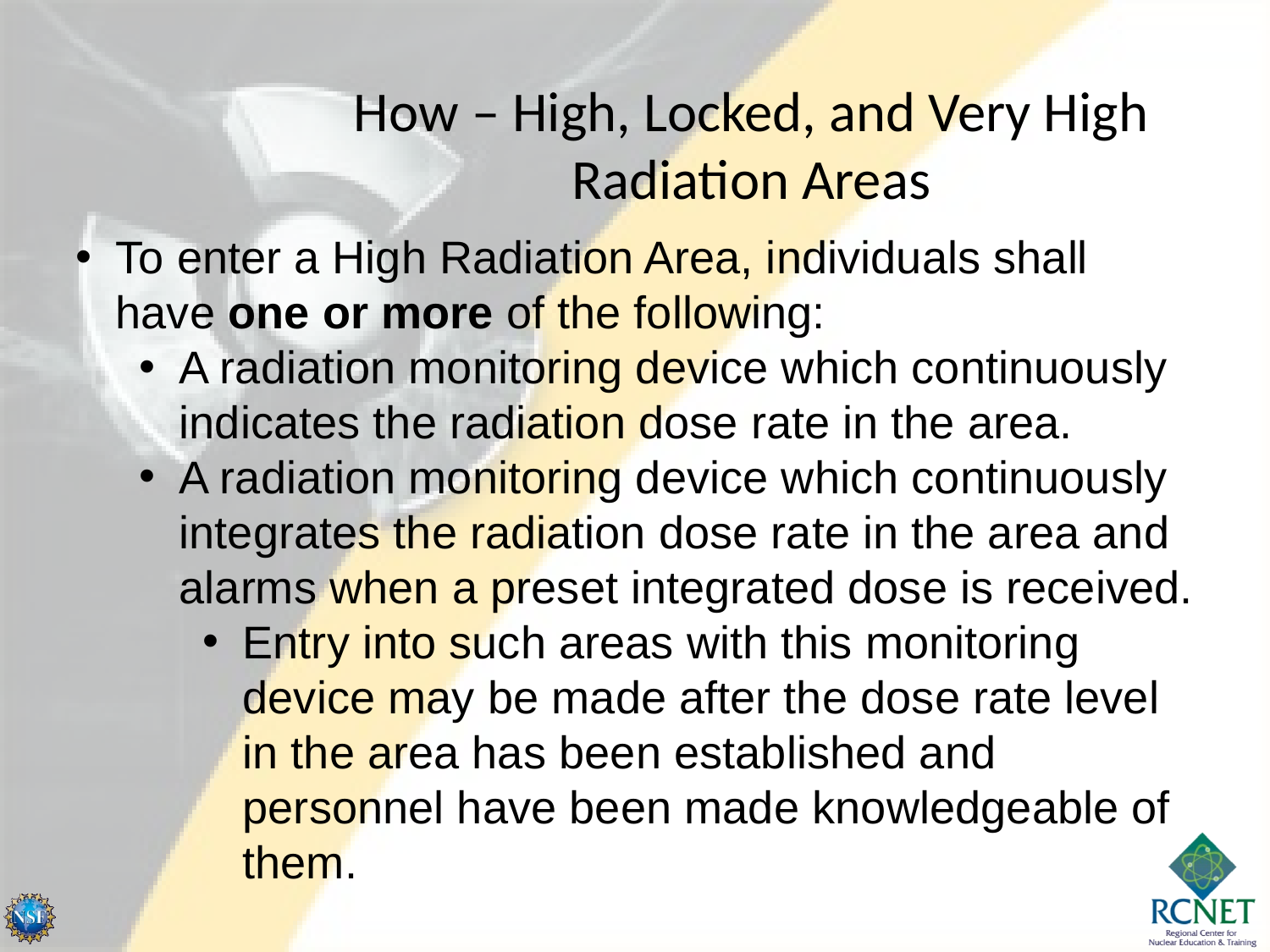

How – High, Locked, and Very High Radiation Areas
To enter a High Radiation Area, individuals shall have one or more of the following:
A radiation monitoring device which continuously indicates the radiation dose rate in the area.
A radiation monitoring device which continuously integrates the radiation dose rate in the area and alarms when a preset integrated dose is received.
Entry into such areas with this monitoring device may be made after the dose rate level in the area has been established and personnel have been made knowledgeable of them.